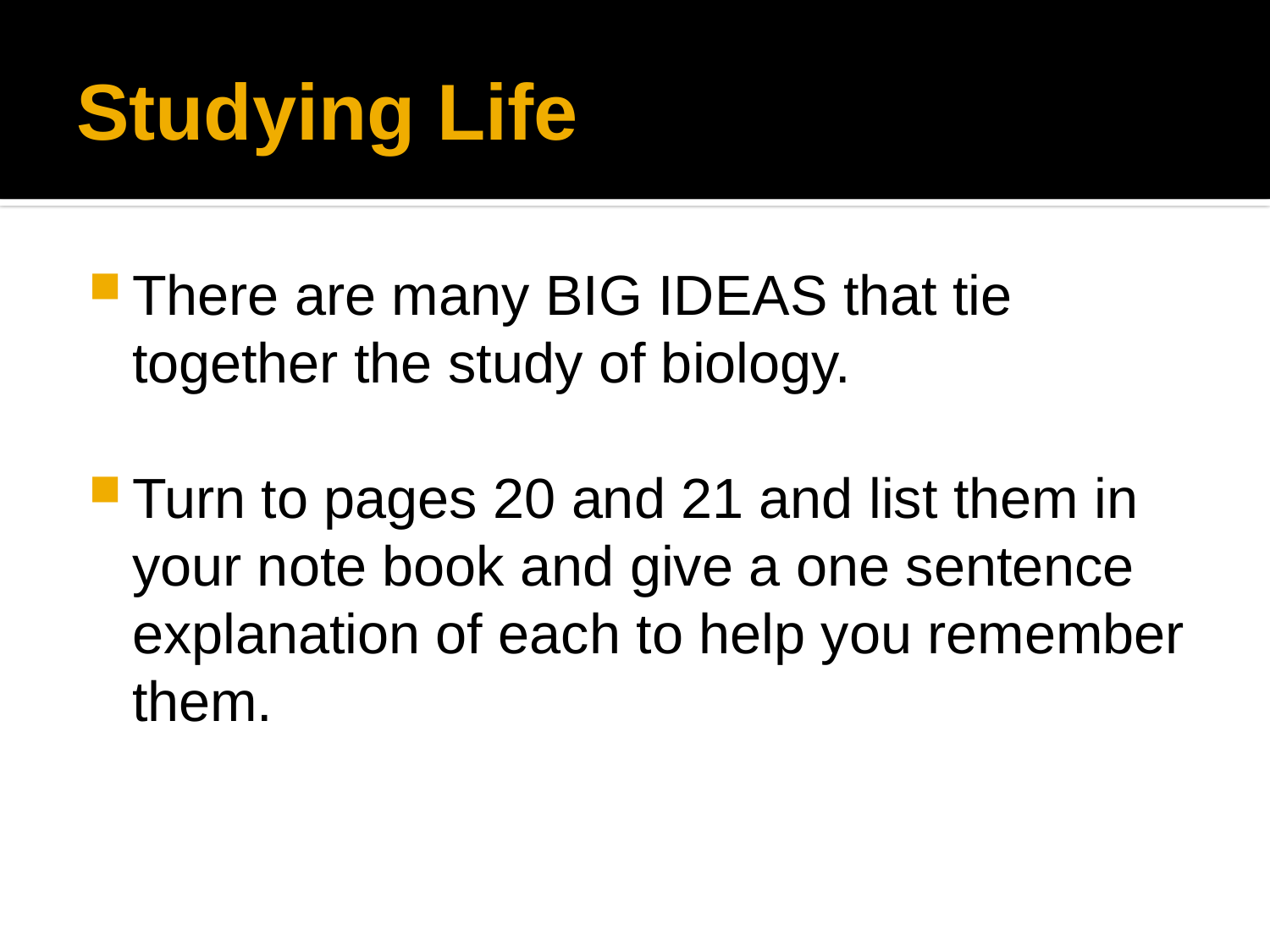

# Studying Life
There are many BIG IDEAS that tie together the study of biology.

Turn to pages 20 and 21 and list them in your note book and give a one sentence explanation of each to help you remember them.